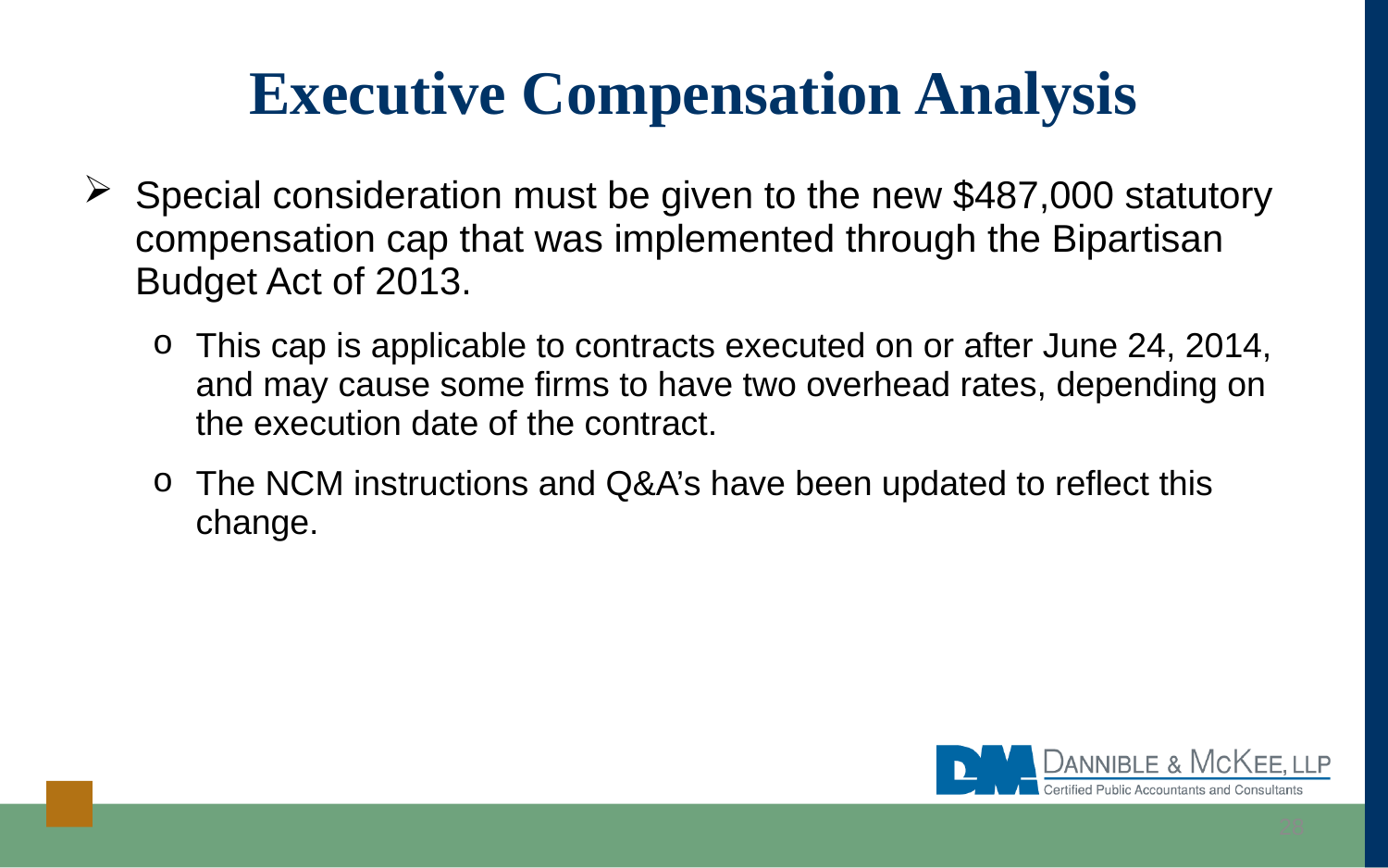

# Executive Compensation Analysis
Special consideration must be given to the new $487,000 statutory compensation cap that was implemented through the Bipartisan Budget Act of 2013.
This cap is applicable to contracts executed on or after June 24, 2014, and may cause some firms to have two overhead rates, depending on the execution date of the contract.
The NCM instructions and Q&A’s have been updated to reflect this change.
28